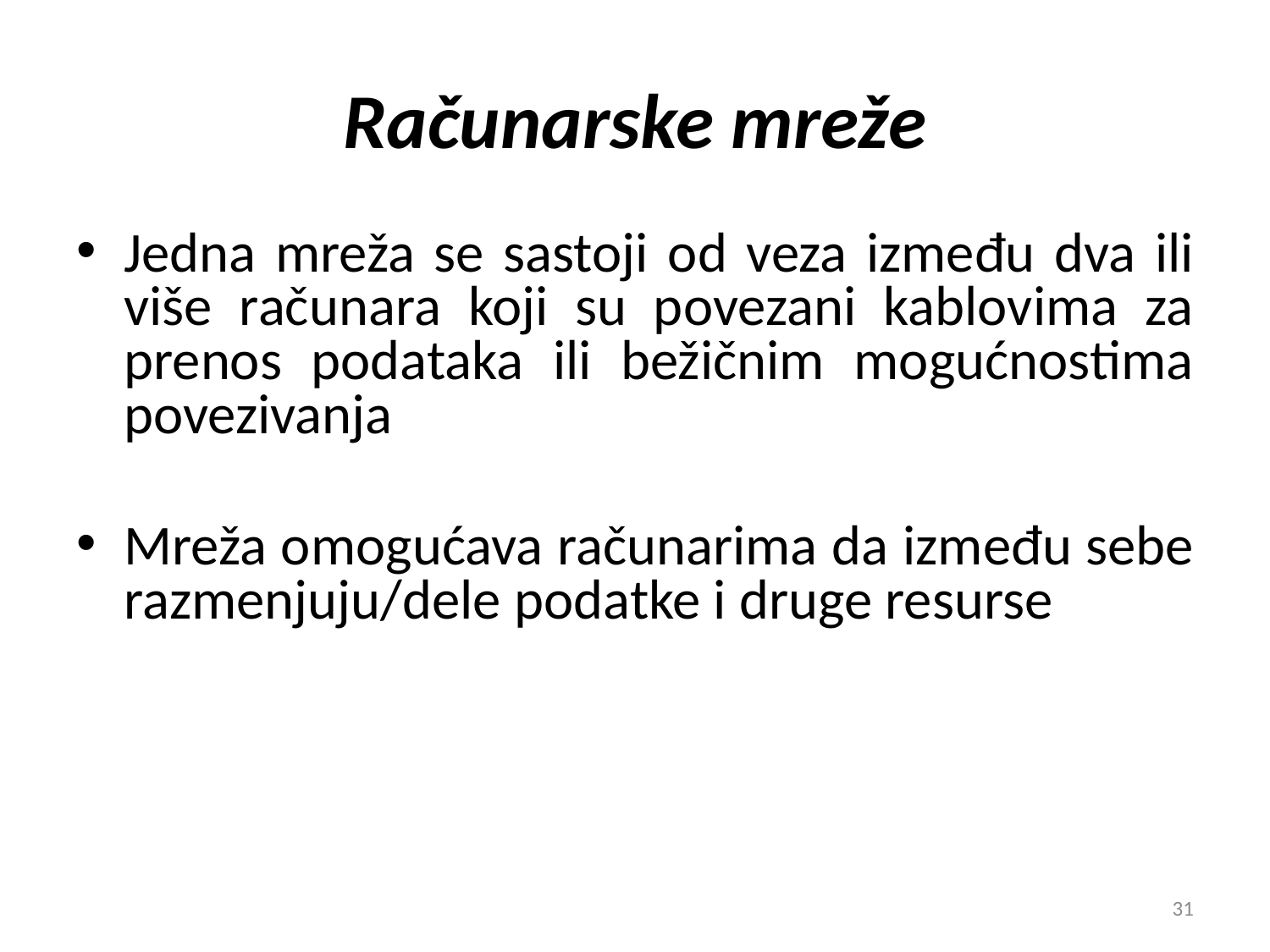

Računarske mreže
Jedna mreža se sastoji od veza između dva ili više računara koji su povezani kablovima za prenos podataka ili bežičnim mogućnostima povezivanja

Mreža omogućava računarima da između sebe razmenjuju/dele podatke i druge resurse
31